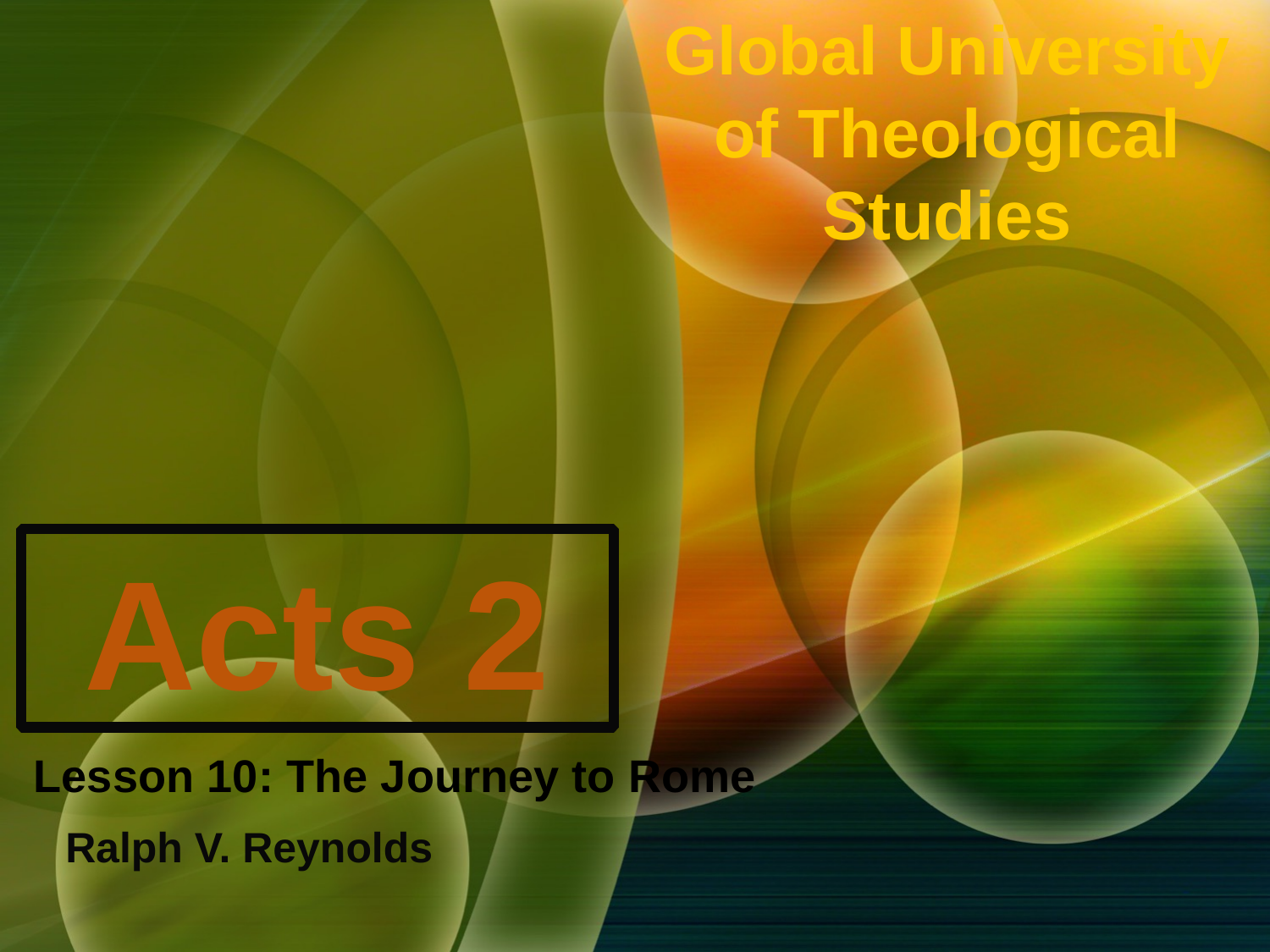

Global University of Theological Studies
Acts 2
Lesson 10: The Journey to Rome
Ralph V. Reynolds